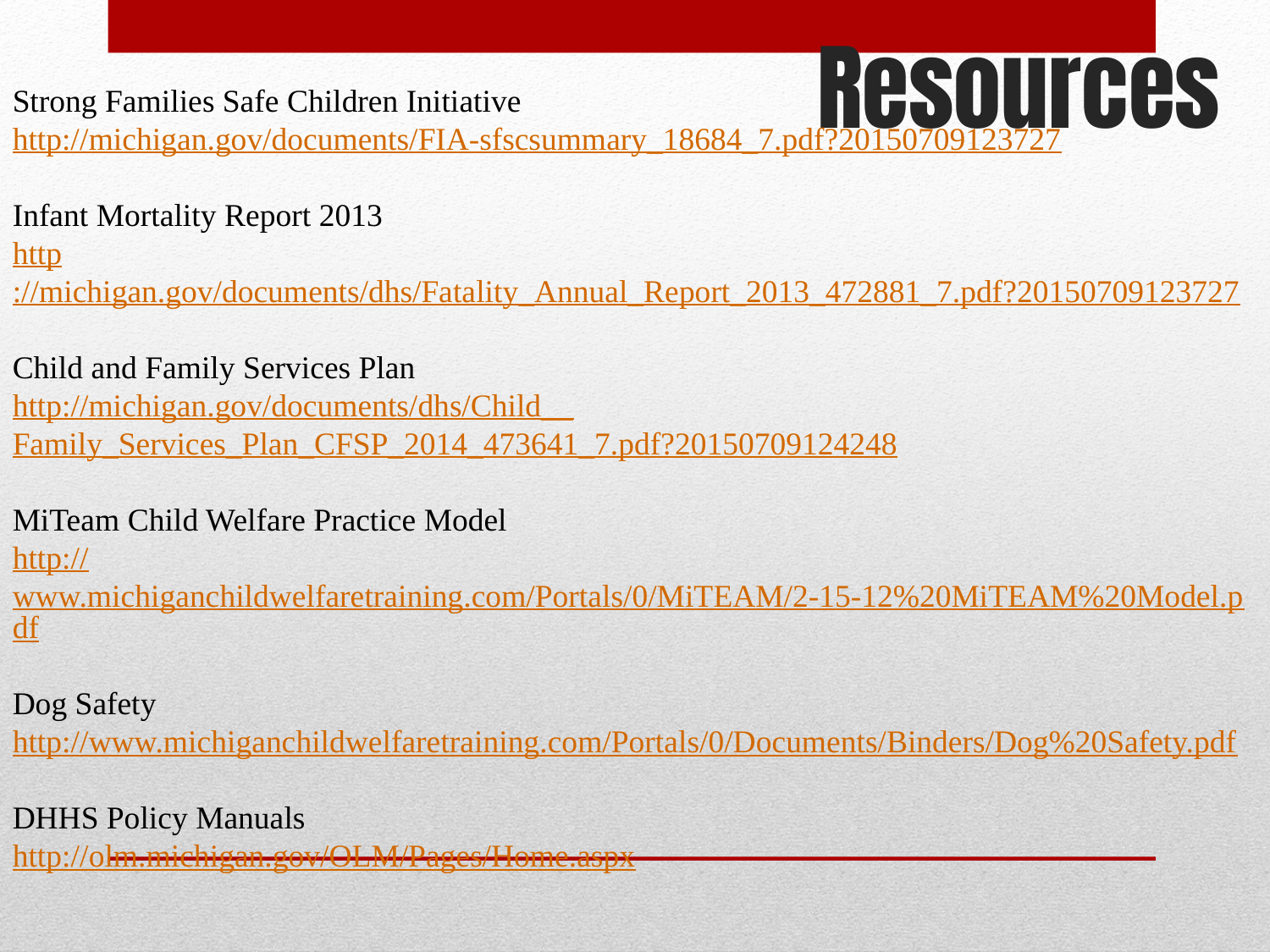

# Resources
Strong Families Safe Children Initiative
http://michigan.gov/documents/FIA-sfscsummary_18684_7.pdf?20150709123727

Infant Mortality Report 2013
http://michigan.gov/documents/dhs/Fatality_Annual_Report_2013_472881_7.pdf?20150709123727

Child and Family Services Plan
http://michigan.gov/documents/dhs/Child__Family_Services_Plan_CFSP_2014_473641_7.pdf?20150709124248

MiTeam Child Welfare Practice Model
http://www.michiganchildwelfaretraining.com/Portals/0/MiTEAM/2-15-12%20MiTEAM%20Model.pdf

Dog Safety
http://www.michiganchildwelfaretraining.com/Portals/0/Documents/Binders/Dog%20Safety.pdf

DHHS Policy Manuals
http://olm.michigan.gov/OLM/Pages/Home.aspx